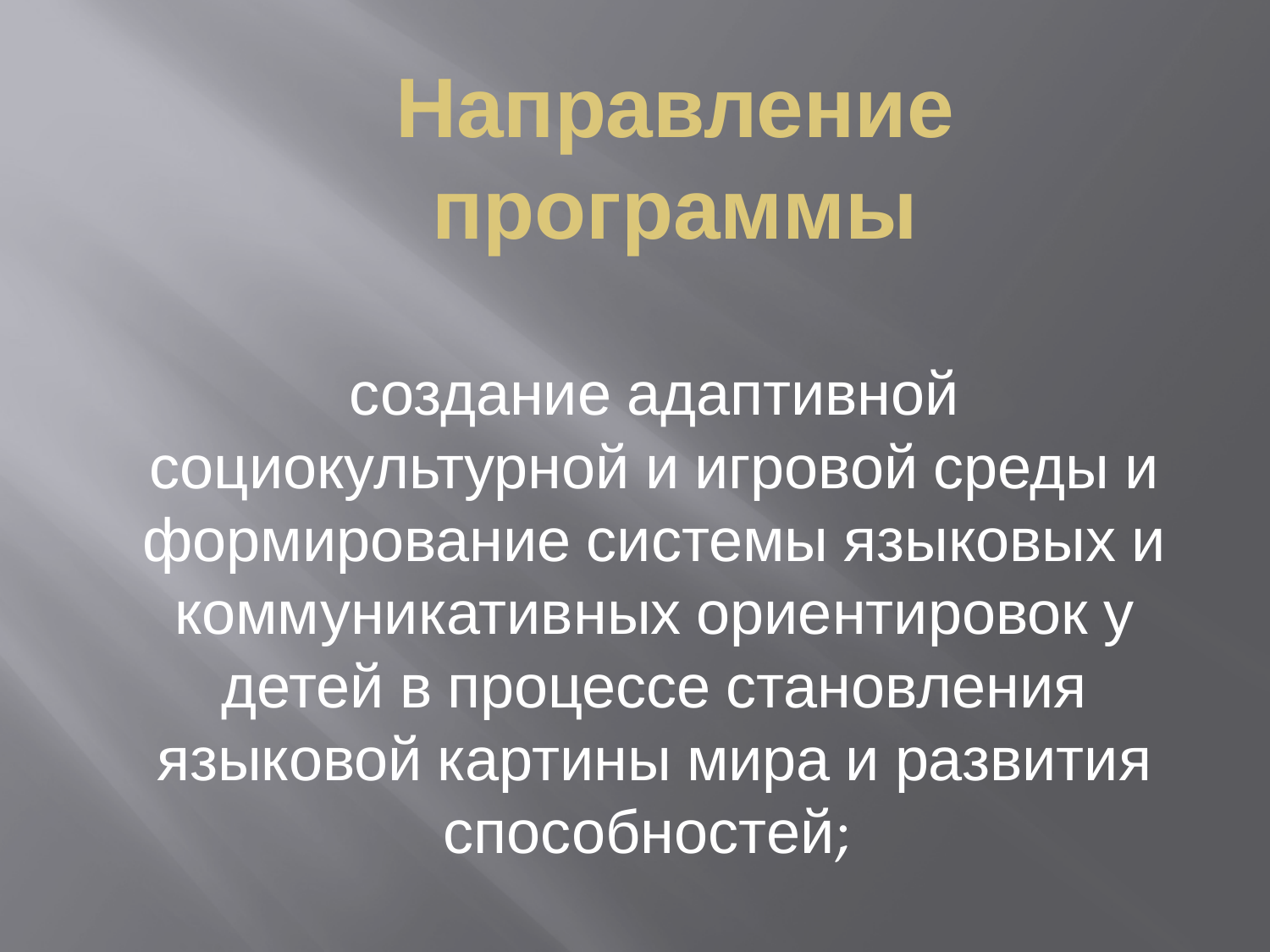

# Направление программы
создание адаптивной социокультурной и игровой среды и формирование системы языковых и коммуникативных ориентировок у детей в процессе становления языковой картины мира и развития способностей;